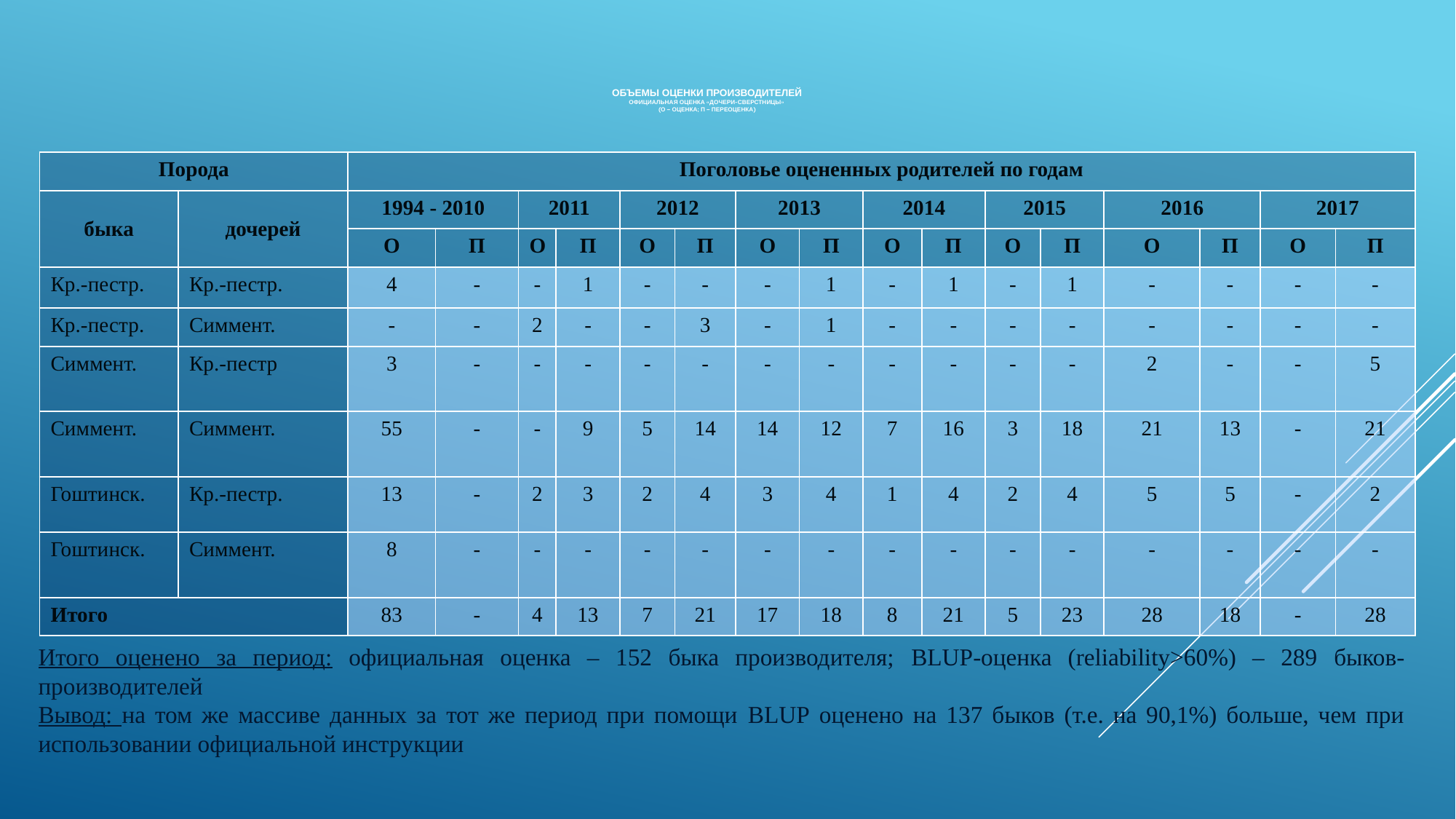

# Объемы оценки производителей Официальная оценка «Дочери-сверстницы» (О – оценка; П – переоценка)
| Порода |  | Поголовье оцененных родителей по годам |  |  |  |  |  |  |  |  |  |  |  |  |  |  |  |
| --- | --- | --- | --- | --- | --- | --- | --- | --- | --- | --- | --- | --- | --- | --- | --- | --- | --- |
| быка | дочерей | 1994 - 2010 |  | 2011 |  | 2012 |  | 2013 |  | 2014 |  | 2015 |  | 2016 |  | 2017 |  |
|  |  | О | П | О | П | О | П | О | П | О | П | О | П | О | П | О | П |
| Кр.-пестр. | Кр.-пестр. | 4 | - | - | 1 | - | - | - | 1 | - | 1 | - | 1 | - | - | - | - |
| Кр.-пестр. | Симмент. | - | - | 2 | - | - | 3 | - | 1 | - | - | - | - | - | - | - | - |
| Симмент. | Кр.-пестр | 3 | - | - | - | - | - | - | - | - | - | - | - | 2 | - | - | 5 |
| Симмент. | Симмент. | 55 | - | - | 9 | 5 | 14 | 14 | 12 | 7 | 16 | 3 | 18 | 21 | 13 | - | 21 |
| Гоштинск. | Кр.-пестр. | 13 | - | 2 | 3 | 2 | 4 | 3 | 4 | 1 | 4 | 2 | 4 | 5 | 5 | - | 2 |
| Гоштинск. | Симмент. | 8 | - | - | - | - | - | - | - | - | - | - | - | - | - | - | - |
| Итого |  | 83 | - | 4 | 13 | 7 | 21 | 17 | 18 | 8 | 21 | 5 | 23 | 28 | 18 | - | 28 |
Итого оценено за период: официальная оценка – 152 быка производителя; BLUP-оценка (reliability>60%) – 289 быков-производителей
Вывод: на том же массиве данных за тот же период при помощи BLUP оценено на 137 быков (т.е. на 90,1%) больше, чем при использовании официальной инструкции